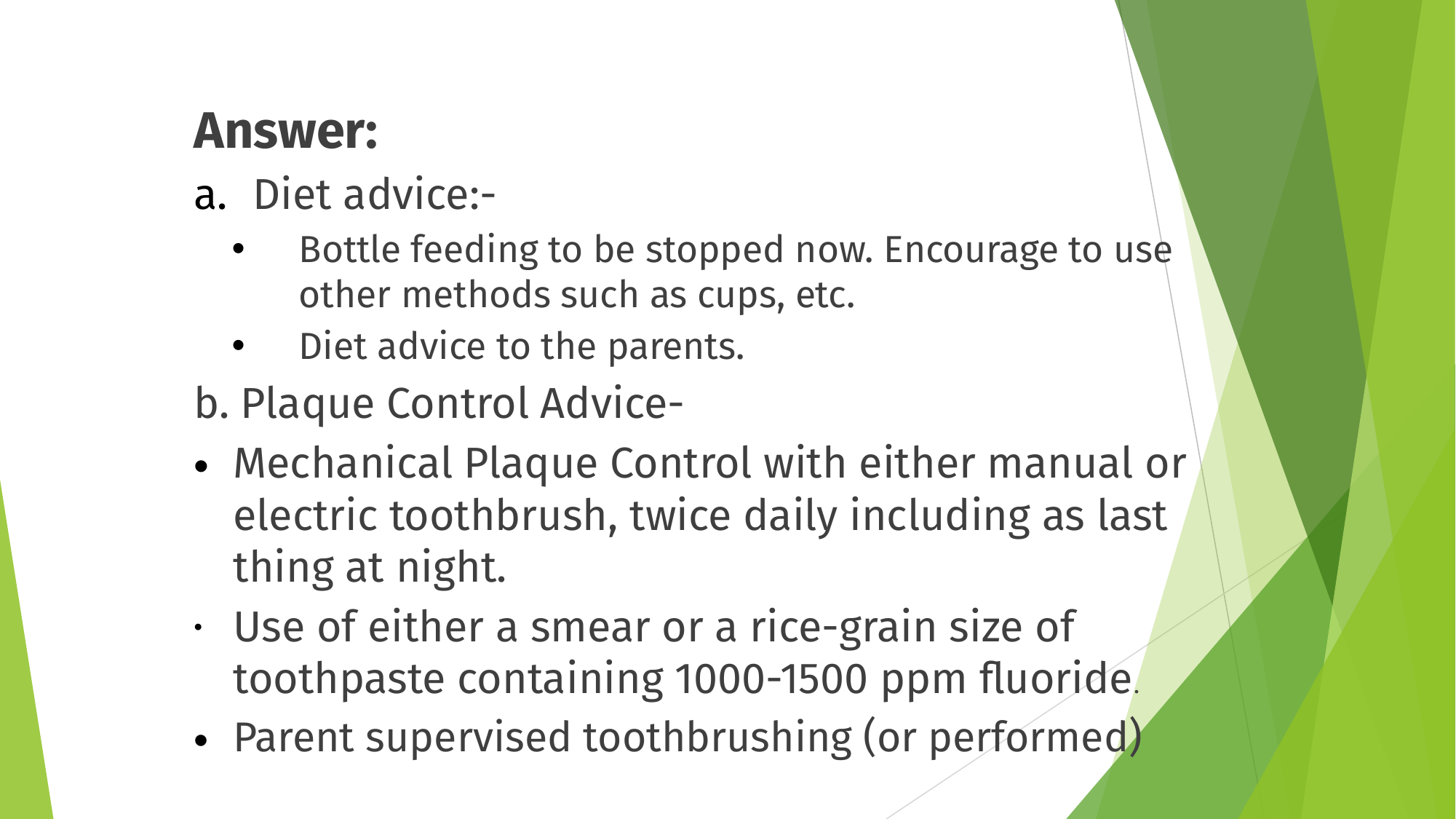

Answer:
Diet advice:-
Bottle feeding to be stopped now. Encourage to use other methods such as cups, etc.
Diet advice to the parents.
b. Plaque Control Advice-
Mechanical Plaque Control with either manual or electric toothbrush, twice daily including as last thing at night.
Use of either a smear or a rice-grain size of toothpaste containing 1000-1500 ppm fluoride.
Parent supervised toothbrushing (or performed)